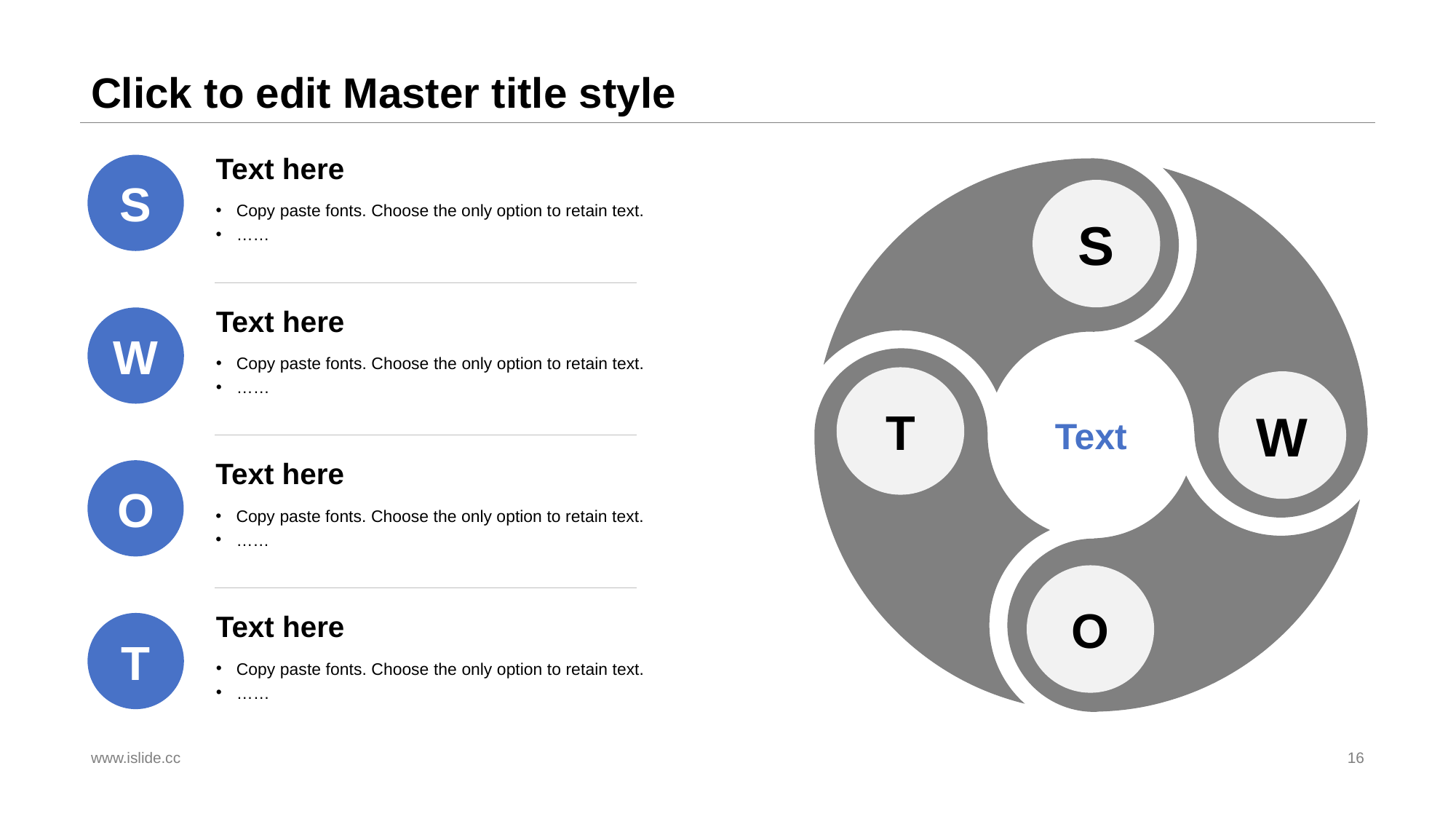

# Click to edit Master title style
Text here
Copy paste fonts. Choose the only option to retain text.
……
S

S

T
W

O
Text here
Copy paste fonts. Choose the only option to retain text.
……
W
Text
Text here
Copy paste fonts. Choose the only option to retain text.
……
O
Text here
Copy paste fonts. Choose the only option to retain text.
……
T
www.islide.cc
16